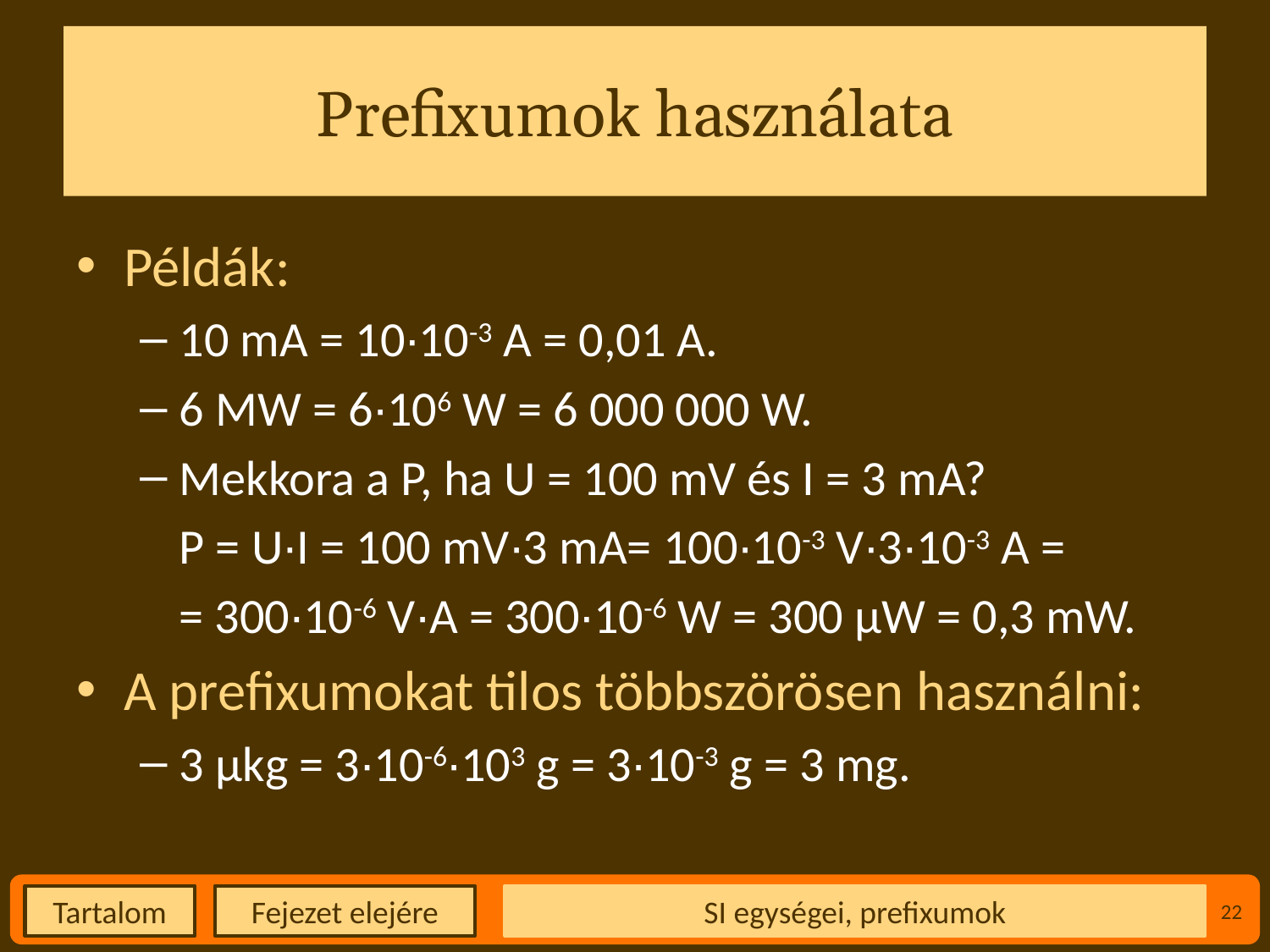

# Prefixumok használata
Példák:
10 mA = 10∙10-3 A = 0,01 A.
6 MW = 6∙106 W = 6 000 000 W.
Mekkora a P, ha U = 100 mV és I = 3 mA?
P = U∙I = 100 mV∙3 mA= 100∙10-3 V∙3∙10-3 A =
= 300∙10-6 V∙A = 300∙10-6 W = 300 µW = 0,3 mW.
A prefixumokat tilos többszörösen használni:
3 µkg = 3∙10-6∙103 g = 3∙10-3 g = 3 mg.
SI egységei, prefixumok
22
Fejezet elejére